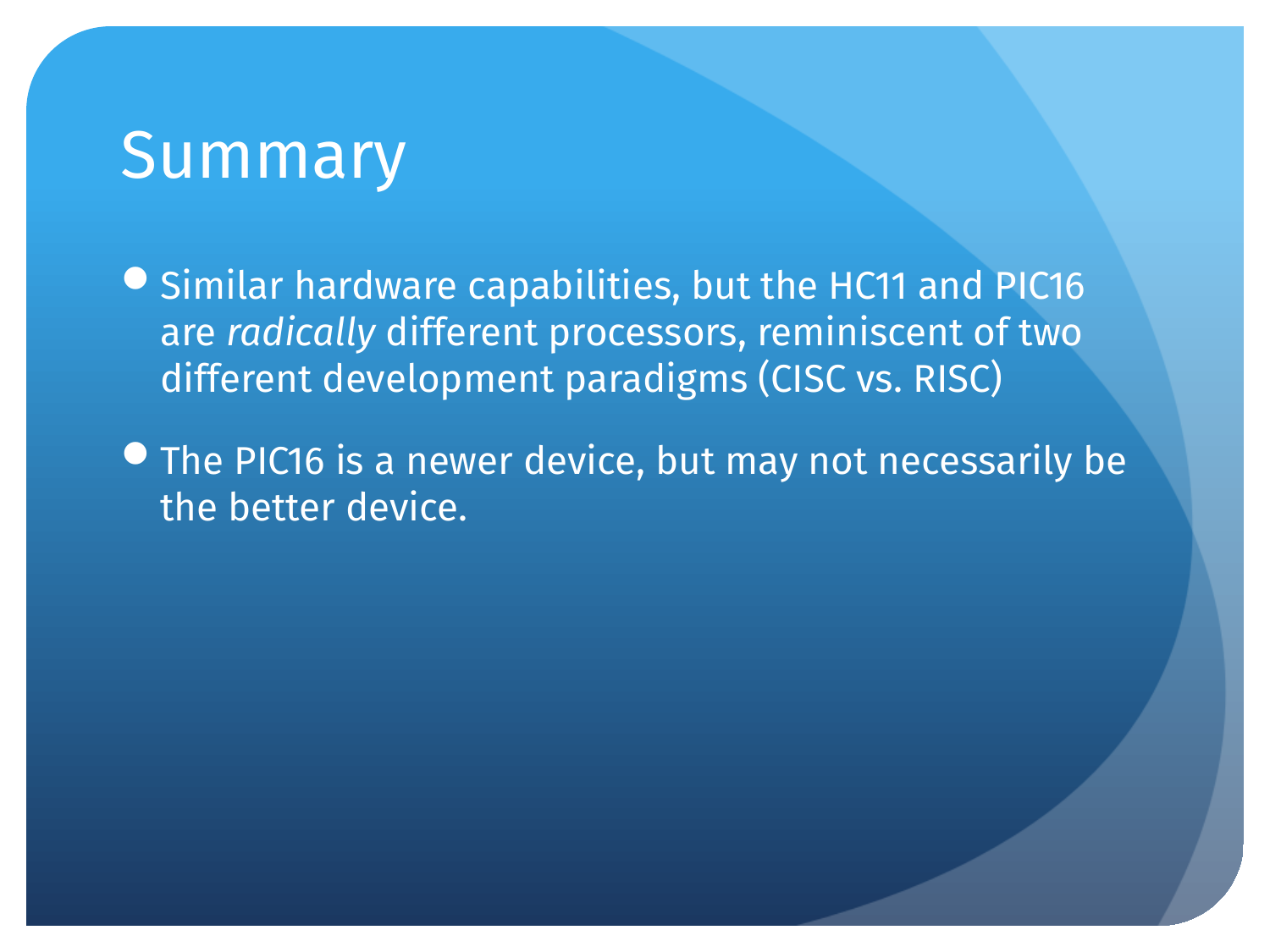

# Summary
Similar hardware capabilities, but the HC11 and PIC16 are radically different processors, reminiscent of two different development paradigms (CISC vs. RISC)
The PIC16 is a newer device, but may not necessarily be the better device.